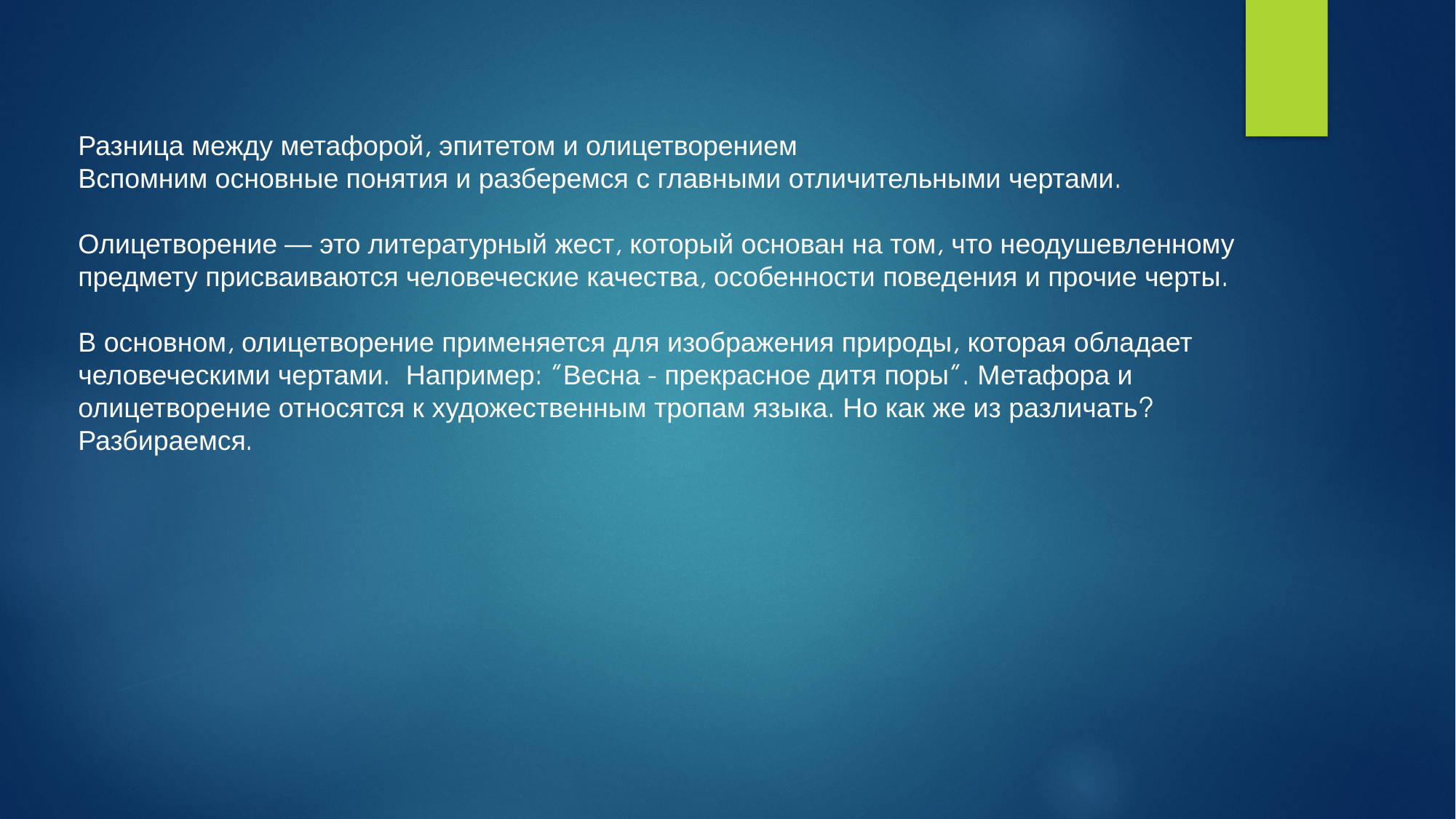

Разница между метафорой, эпитетом и олицетворением
Вспомним основные понятия и разберемся с главными отличительными чертами.

Олицетворение — это литературный жест, который основан на том, что неодушевленному предмету присваиваются человеческие качества, особенности поведения и прочие черты.

В основном, олицетворение применяется для изображения природы, которая обладает человеческими чертами.  Например: ”Весна - прекрасное дитя поры”. Метафора и олицетворение относятся к художественным тропам языка. Но как же из различать? Разбираемся.